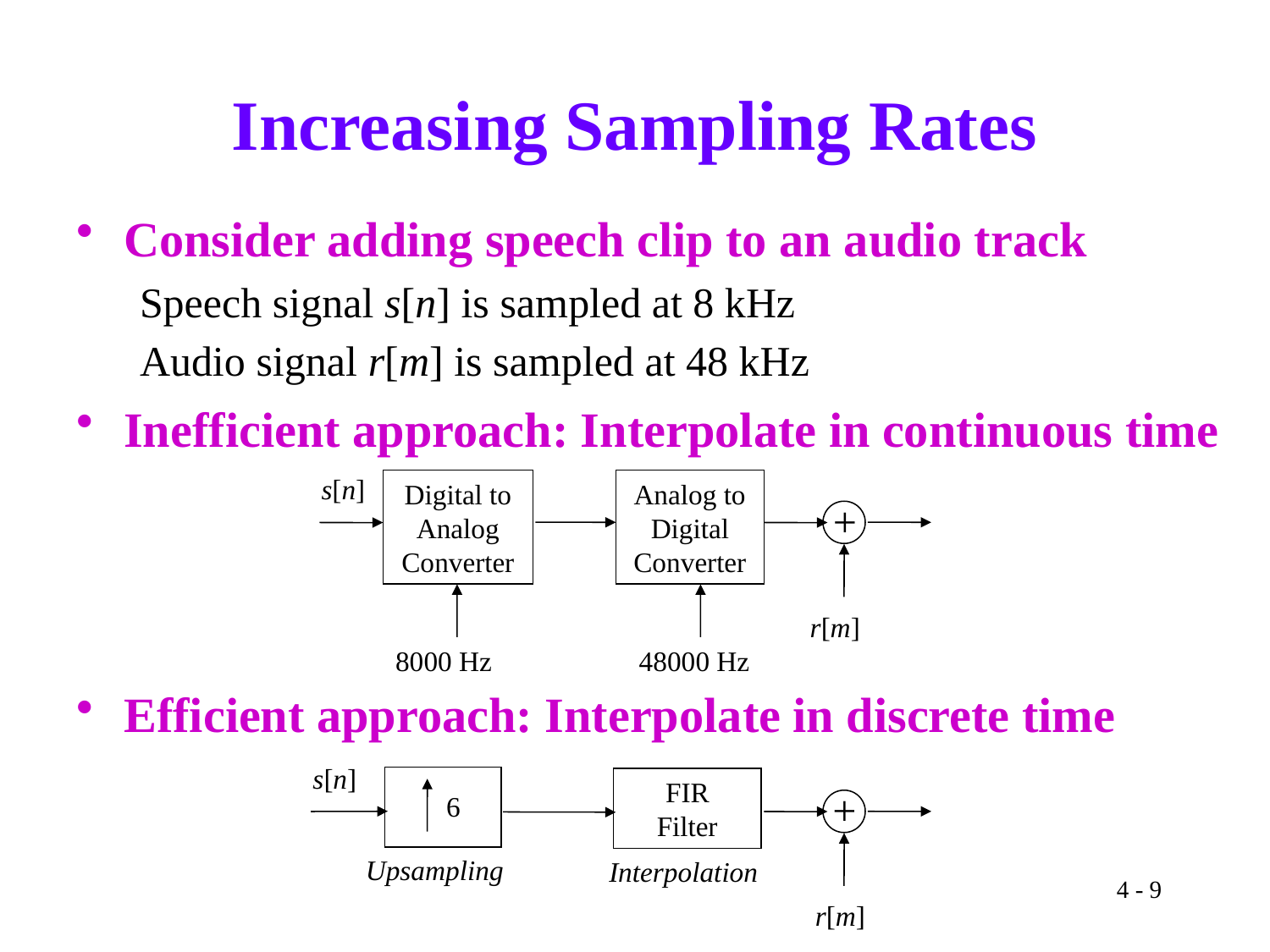

# Increasing Sampling Rates
Consider adding speech clip to an audio track
Speech signal s[n] is sampled at 8 kHz
Audio signal r[m] is sampled at 48 kHz
Inefficient approach: Interpolate in continuous time
s[n]
Digital to Analog Converter
Analog to Digital Converter
+

r[m]
8000 Hz
48000 Hz
Efficient approach: Interpolate in discrete time
s[n]

FIR
Filter
+

6

Upsampling
Interpolation
r[m]
4 - 9